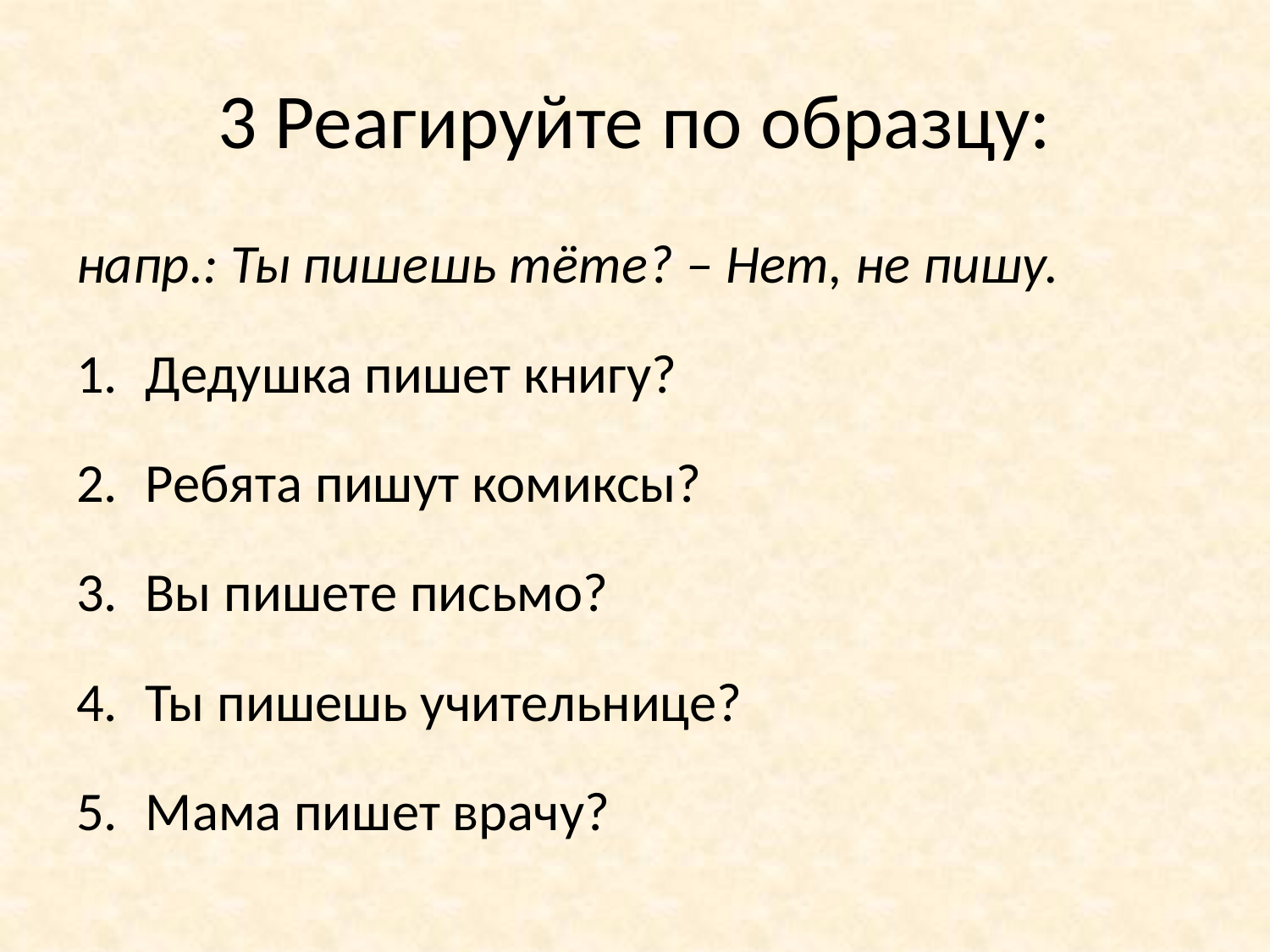

# 3 Реагируйте по образцу:
напр.: Ты пишешь тёте? – Нет, не пишу.
Дедушка пишет книгу?
Ребята пишут комиксы?
Вы пишете письмо?
Ты пишешь учительнице?
Мама пишет врачу?